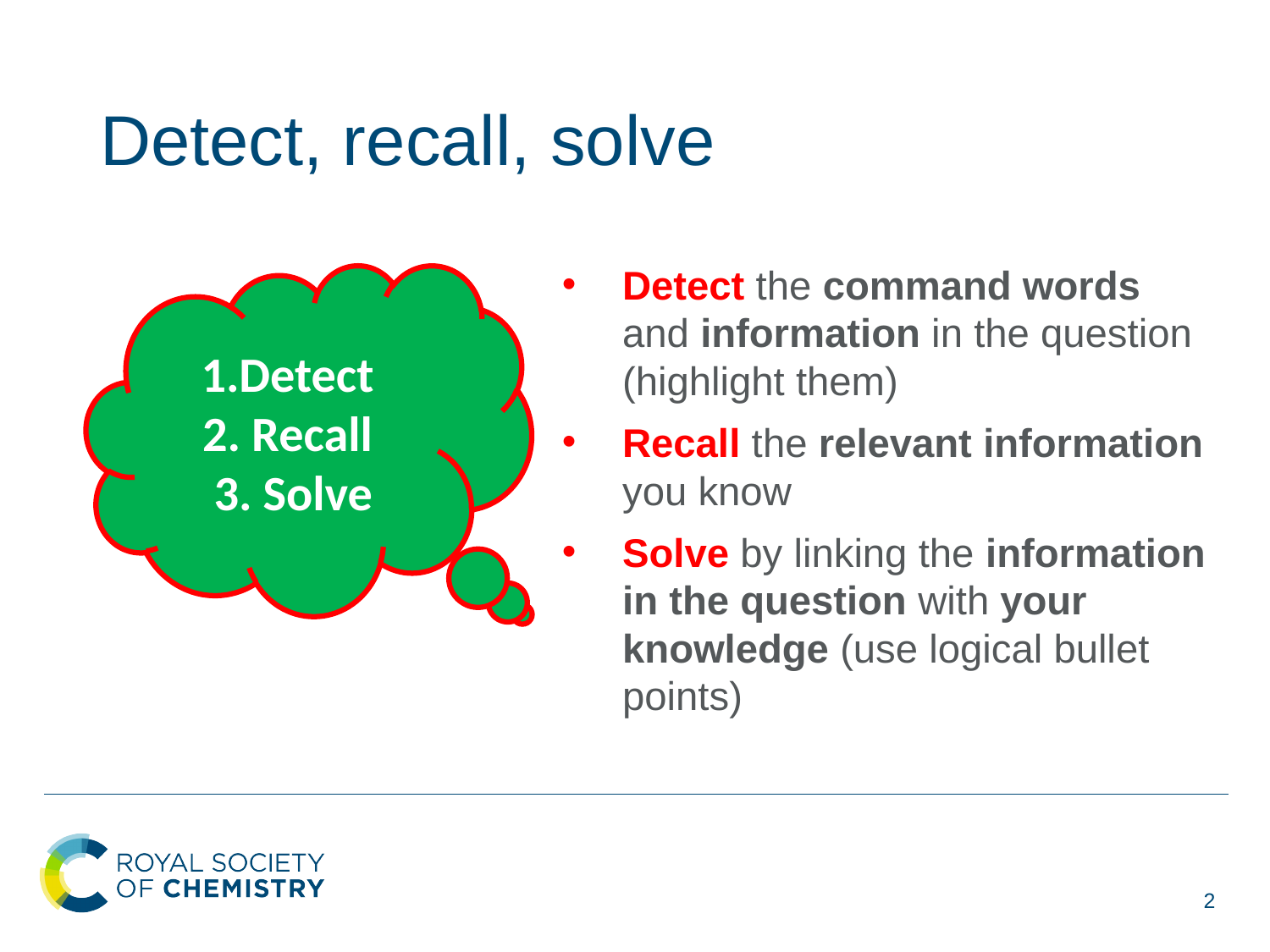

# Detect, recall, solve
Detect the command words and information in the question (highlight them)
Recall the relevant information you know
Solve by linking the information in the question with your knowledge (use logical bullet points)

1.Detect
2. Recall
3. Solve
2